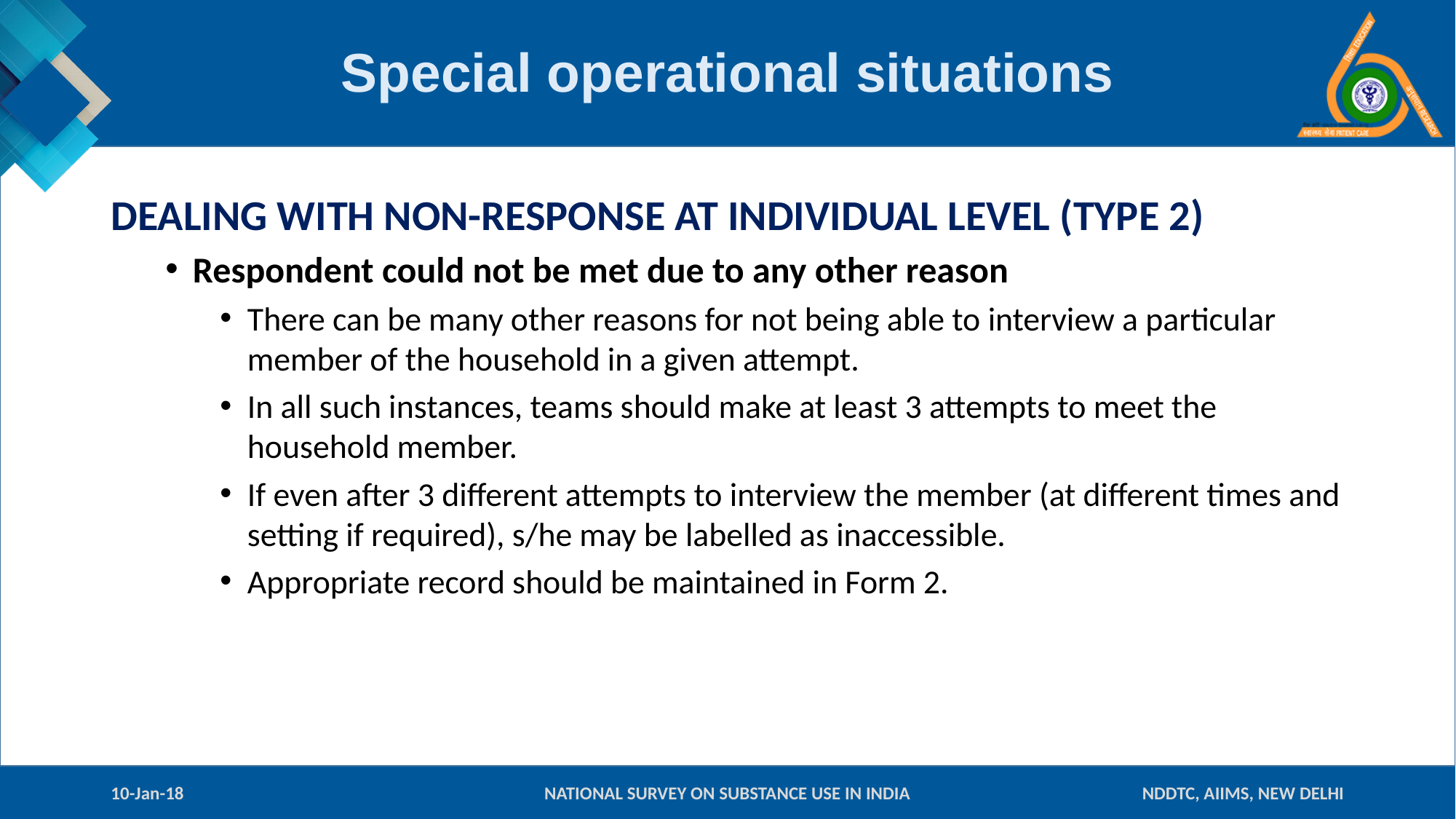

# Special operational situations
DEALING WITH NON-RESPONSE AT INDIVIDUAL LEVEL (TYPE 2)
Respondent could not be met due to any other reason
There can be many other reasons for not being able to interview a particular member of the household in a given attempt.
In all such instances, teams should make at least 3 attempts to meet the household member.
If even after 3 different attempts to interview the member (at different times and setting if required), s/he may be labelled as inaccessible.
Appropriate record should be maintained in Form 2.
10-Jan-18
NATIONAL SURVEY ON SUBSTANCE USE IN INDIA
NDDTC, AIIMS, NEW DELHI